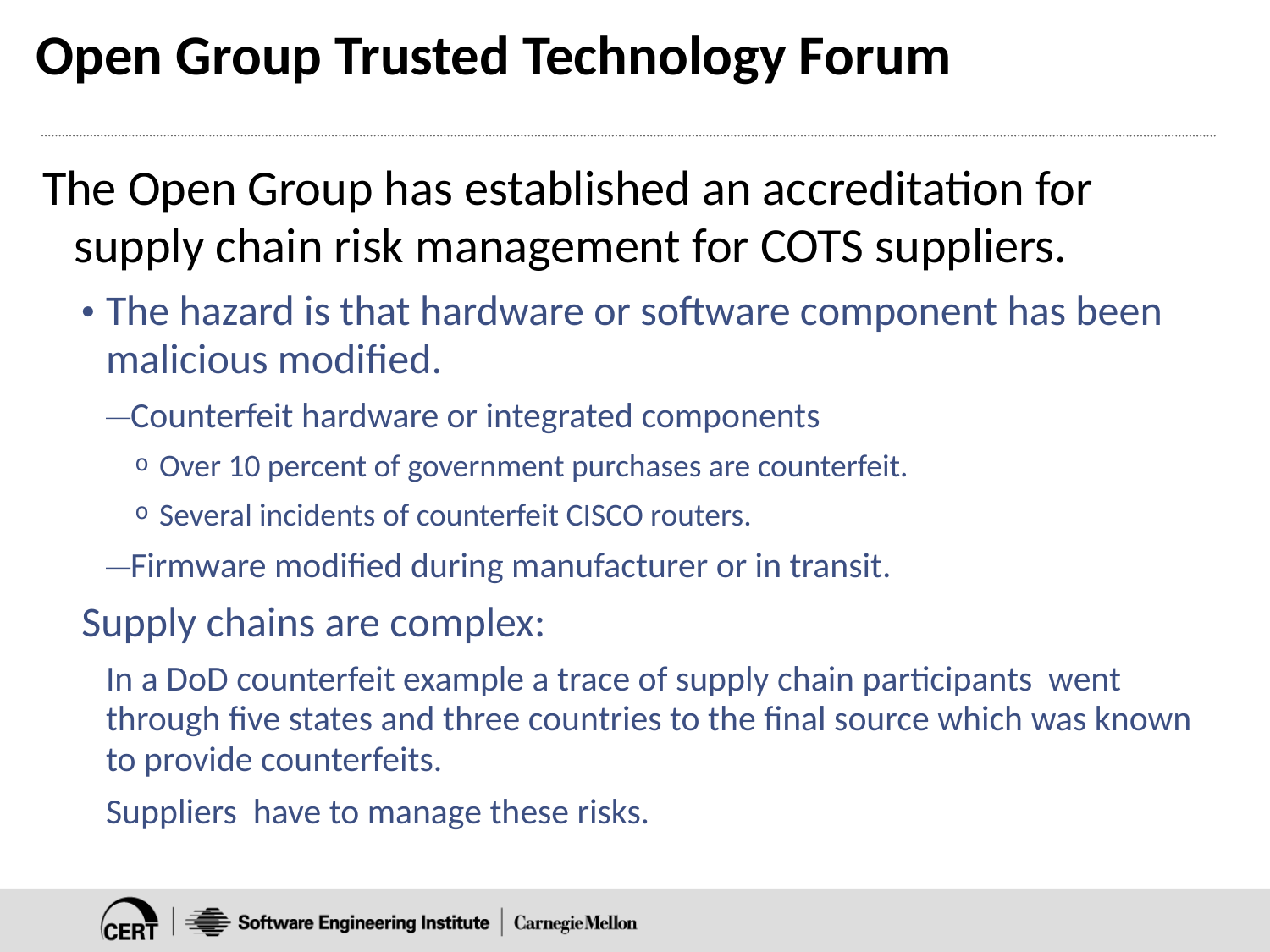

# Open Group Trusted Technology Forum
The Open Group has established an accreditation for supply chain risk management for COTS suppliers.
The hazard is that hardware or software component has been malicious modified.
Counterfeit hardware or integrated components
Over 10 percent of government purchases are counterfeit.
Several incidents of counterfeit CISCO routers.
Firmware modified during manufacturer or in transit.
Supply chains are complex:
In a DoD counterfeit example a trace of supply chain participants  went through five states and three countries to the final source which was known to provide counterfeits.
Suppliers  have to manage these risks.